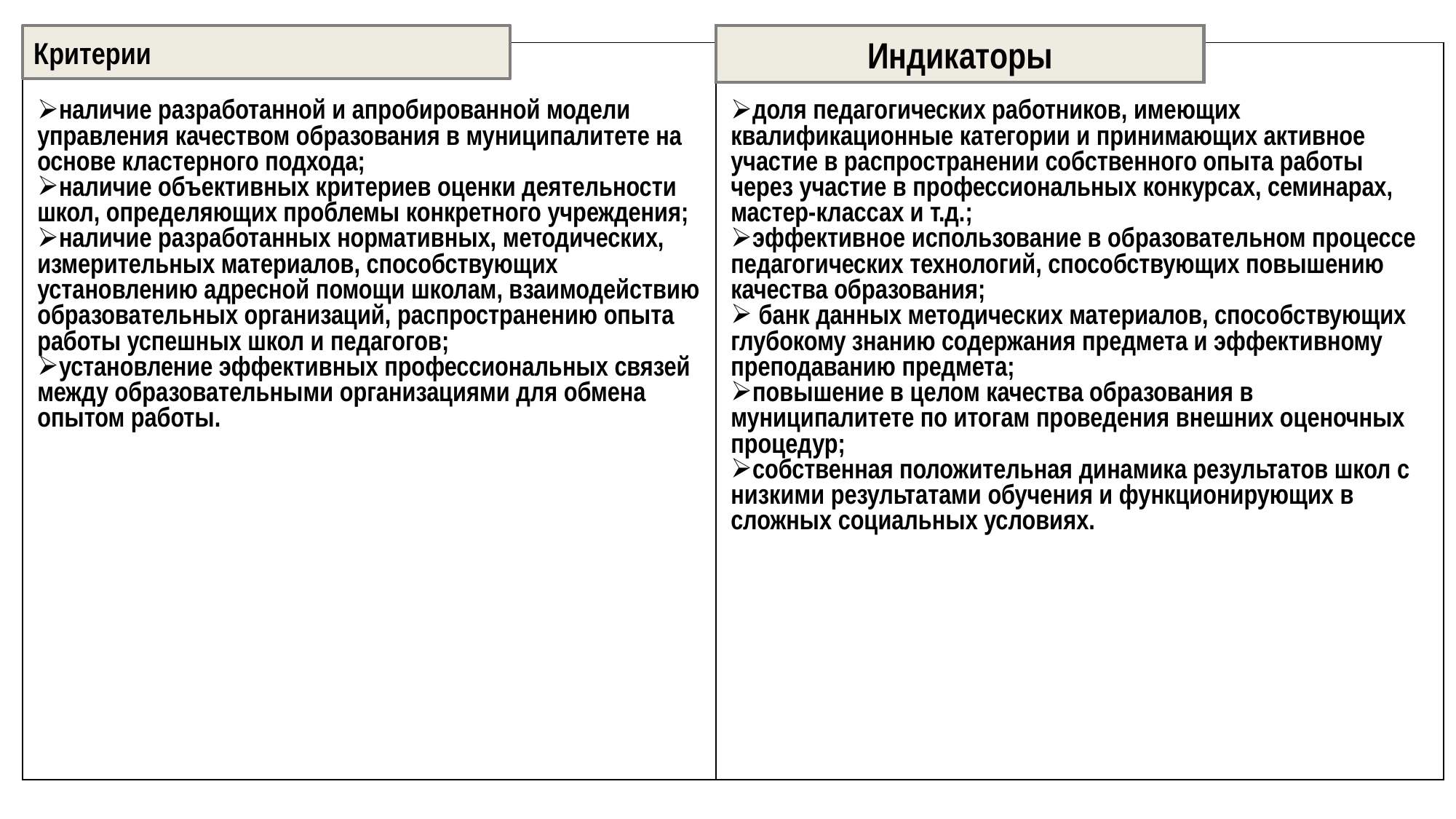

# Критерии
Индикаторы
| наличие разработанной и апробированной модели управления качеством образования в муниципалитете на основе кластерного подхода; наличие объективных критериев оценки деятельности школ, определяющих проблемы конкретного учреждения; наличие разработанных нормативных, методических, измерительных материалов, способствующих установлению адресной помощи школам, взаимодействию образовательных организаций, распространению опыта работы успешных школ и педагогов; установление эффективных профессиональных связей между образовательными организациями для обмена опытом работы. | доля педагогических работников, имеющих квалификационные категории и принимающих активное участие в распространении собственного опыта работы через участие в профессиональных конкурсах, семинарах, мастер-классах и т.д.; эффективное использование в образовательном процессе педагогических технологий, способствующих повышению качества образования; банк данных методических материалов, способствующих глубокому знанию содержания предмета и эффективному преподаванию предмета; повышение в целом качества образования в муниципалитете по итогам проведения внешних оценочных процедур; собственная положительная динамика результатов школ с низкими результатами обучения и функционирующих в сложных социальных условиях. |
| --- | --- |